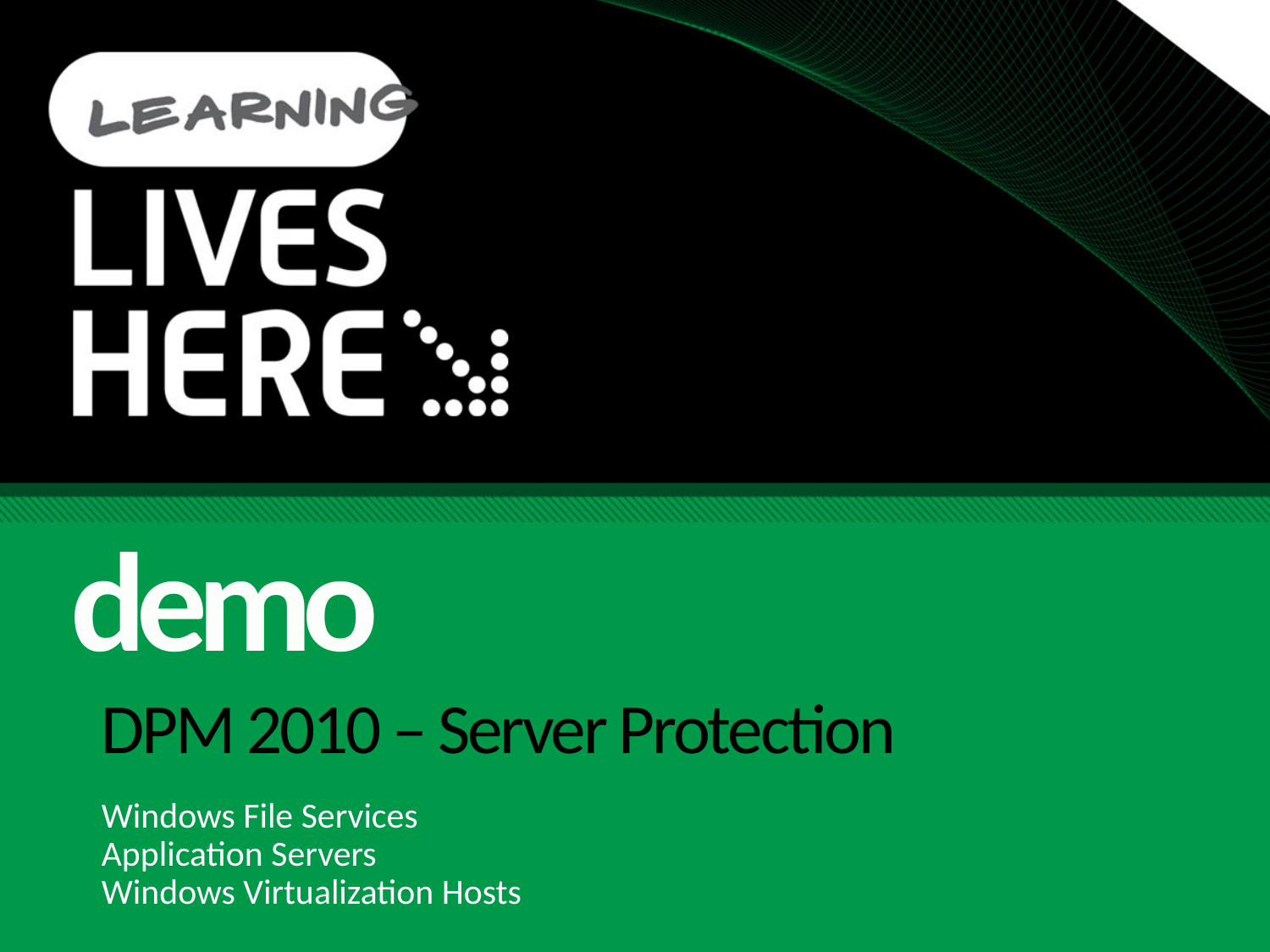

demo
# DPM 2010 – Server Protection
Windows File Services
Application Servers
Windows Virtualization Hosts